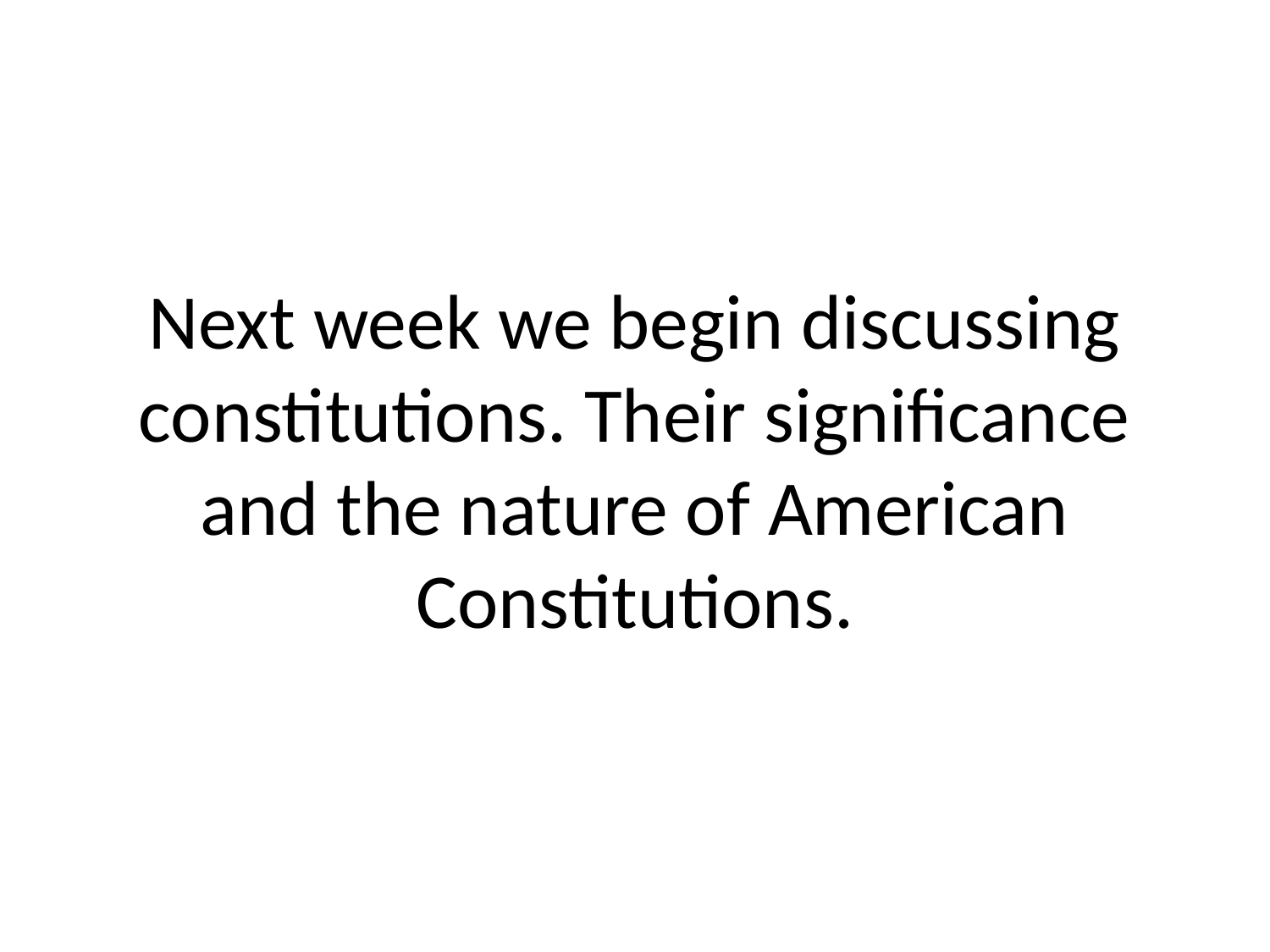

# Next week we begin discussing constitutions. Their significance and the nature of American Constitutions.